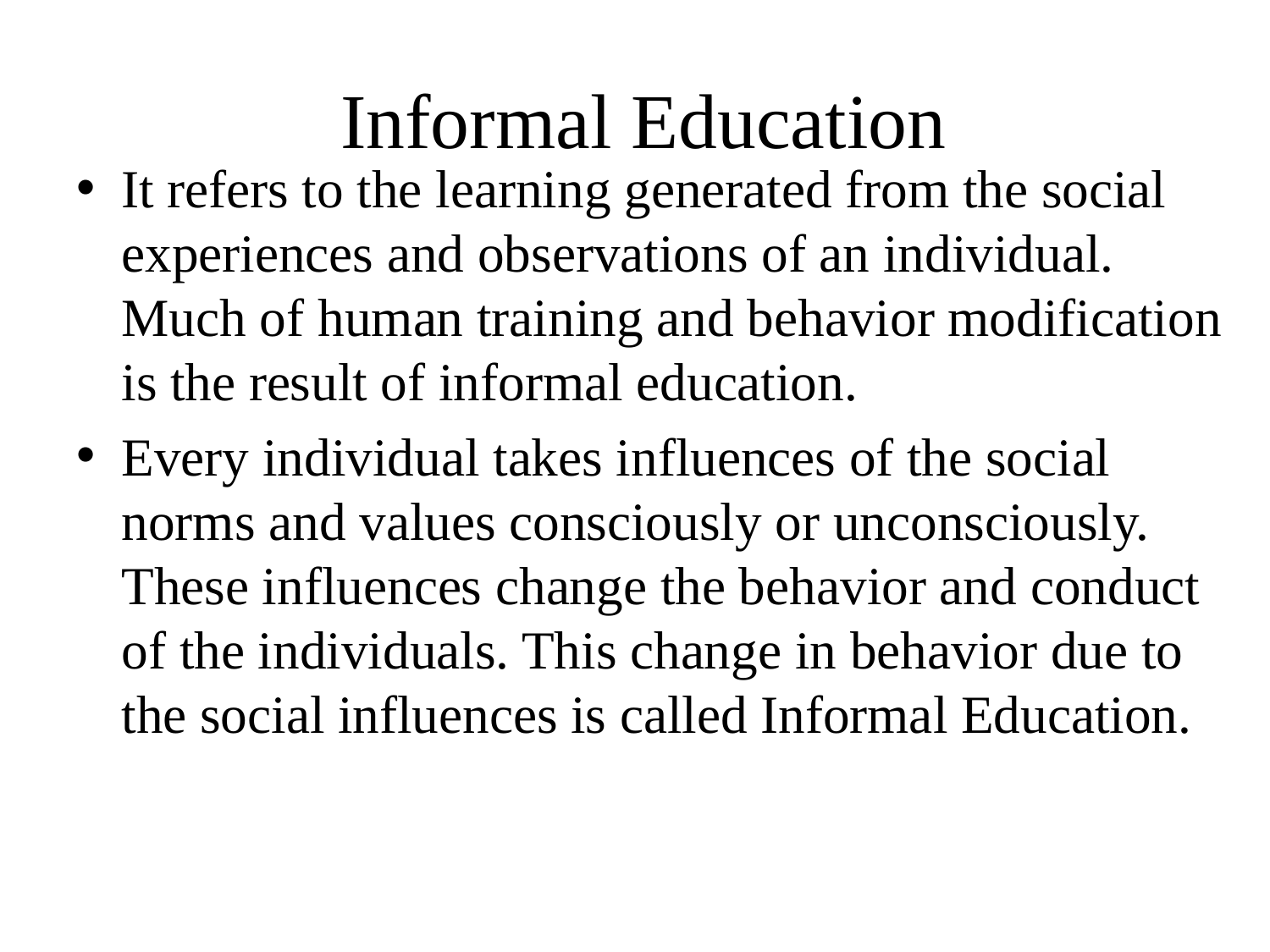

# Informal Education
It refers to the learning generated from the social experiences and observations of an individual. Much of human training and behavior modification is the result of informal education.
Every individual takes influences of the social norms and values consciously or unconsciously. These influences change the behavior and conduct of the individuals. This change in behavior due to the social influences is called Informal Education.